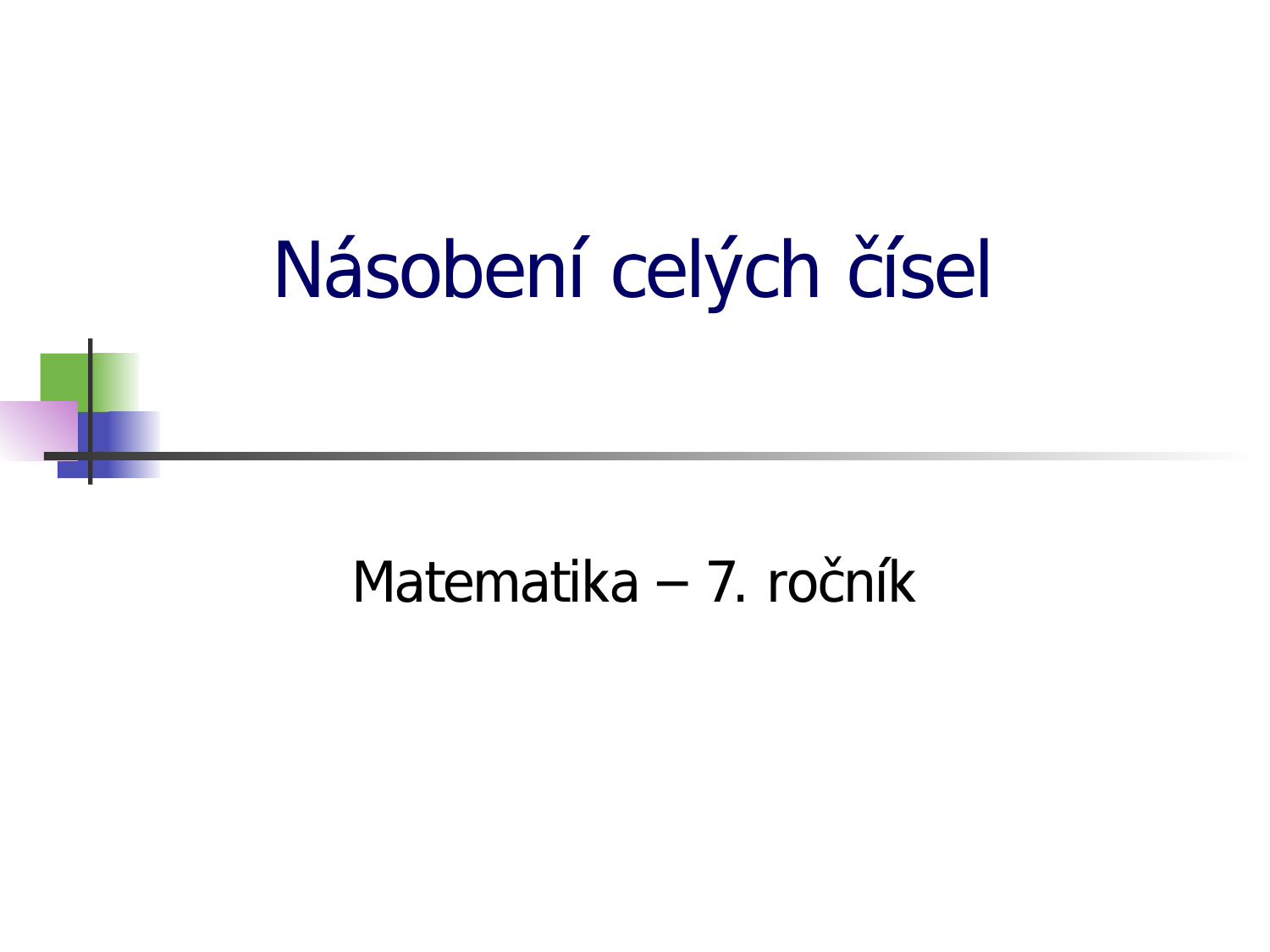

# Násobení celých čísel
Matematika – 7. ročník